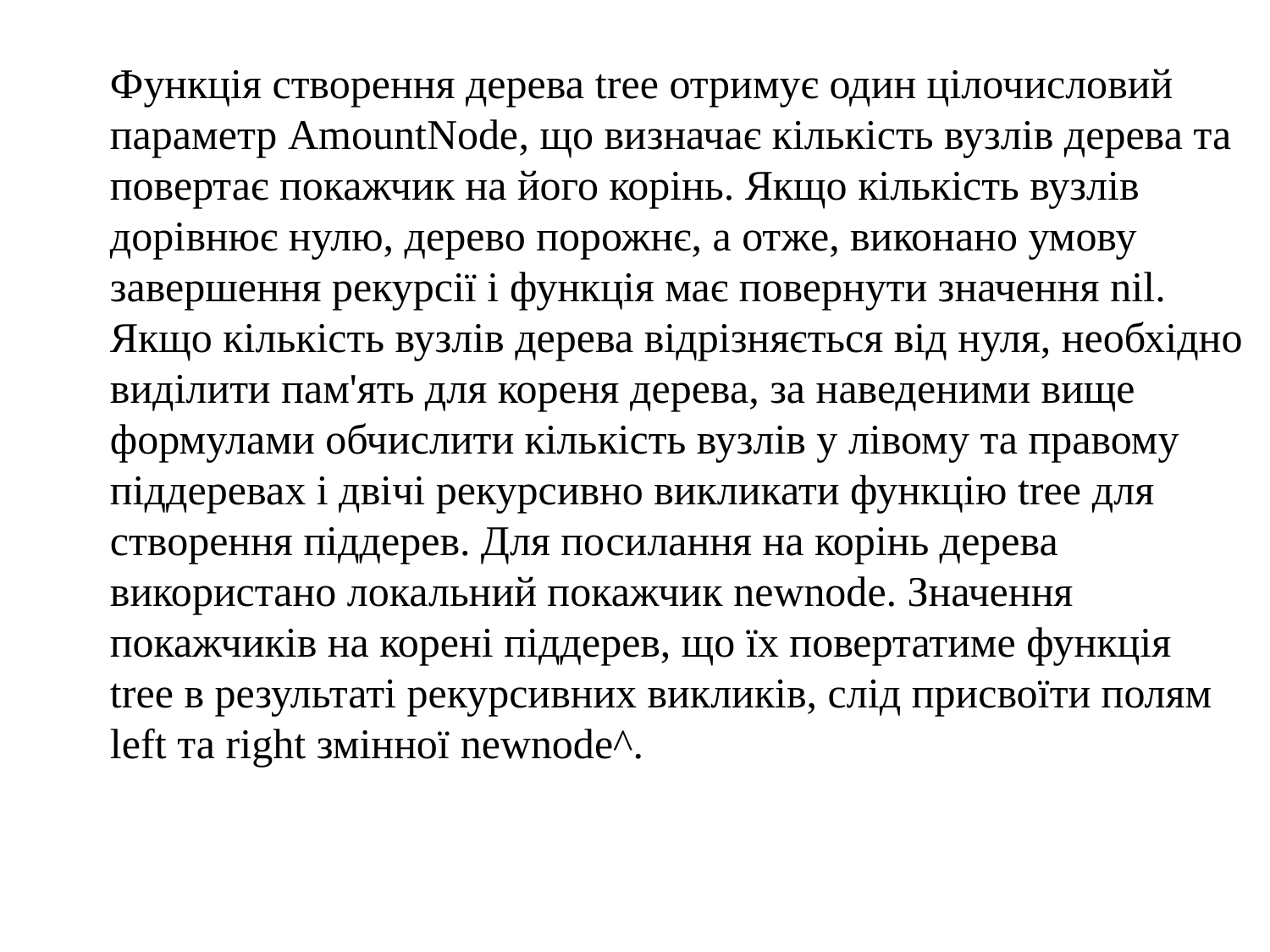

Функція створення дерева tree отримує один цілочисловий параметр AmountNode, що визначає кількість вузлів дерева та повертає покажчик на його корінь. Якщо кількість вузлів дорівнює нулю, дерево порожнє, а отже, виконано умову завершення рекурсії і функція має повернути значення nil. Якщо кількість вузлів дерева відрізняється від нуля, необхідно виділити пам'ять для кореня дерева, за наведеними вище формулами обчислити кількість вузлів у лівому та правому піддеревах і двічі рекурсивно викликати функцію tree для створення піддерев. Для посилання на корінь дерева використано локальний покажчик newnode. Значення покажчиків на корені піддерев, що їх повертатиме функція tree в результаті рекурсивних викликів, слід присвоїти полям left та right змінної newnode^.